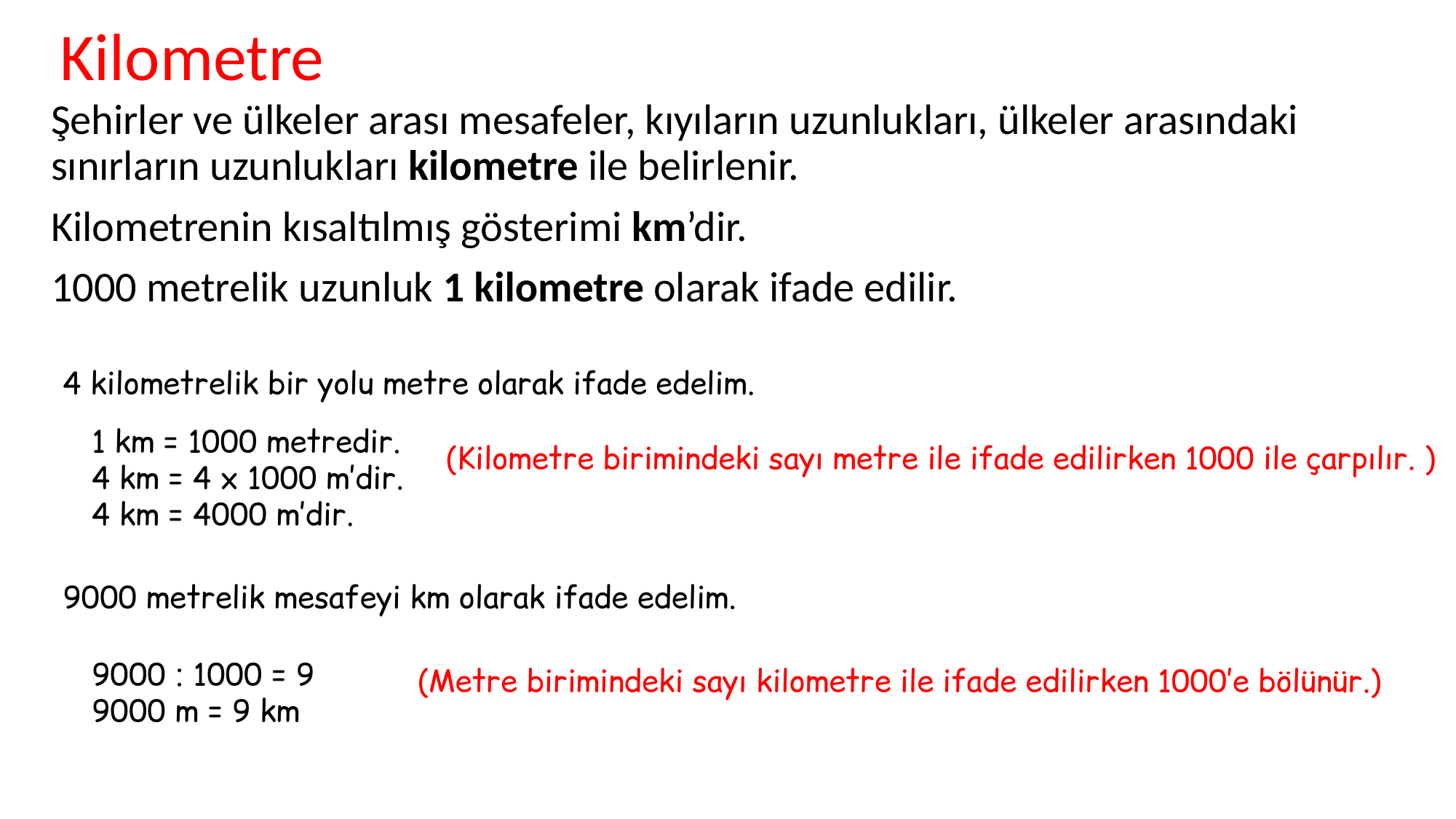

# Kilometre
Şehirler ve ülkeler arası mesafeler, kıyıların uzunlukları, ülkeler arasındaki sınırların uzunlukları kilometre ile belirlenir.
Kilometrenin kısaltılmış gösterimi km’dir.
1000 metrelik uzunluk 1 kilometre olarak ifade edilir.
4 kilometrelik bir yolu metre olarak ifade edelim.
1 km = 1000 metredir.
4 km = 4 x 1000 m’dir.
4 km = 4000 m’dir.
(Kilometre birimindeki sayı metre ile ifade edilirken 1000 ile çarpılır. )
9000 metrelik mesafeyi km olarak ifade edelim.
9000 : 1000 = 9
9000 m = 9 km
(Metre birimindeki sayı kilometre ile ifade edilirken 1000’e bölünür.)